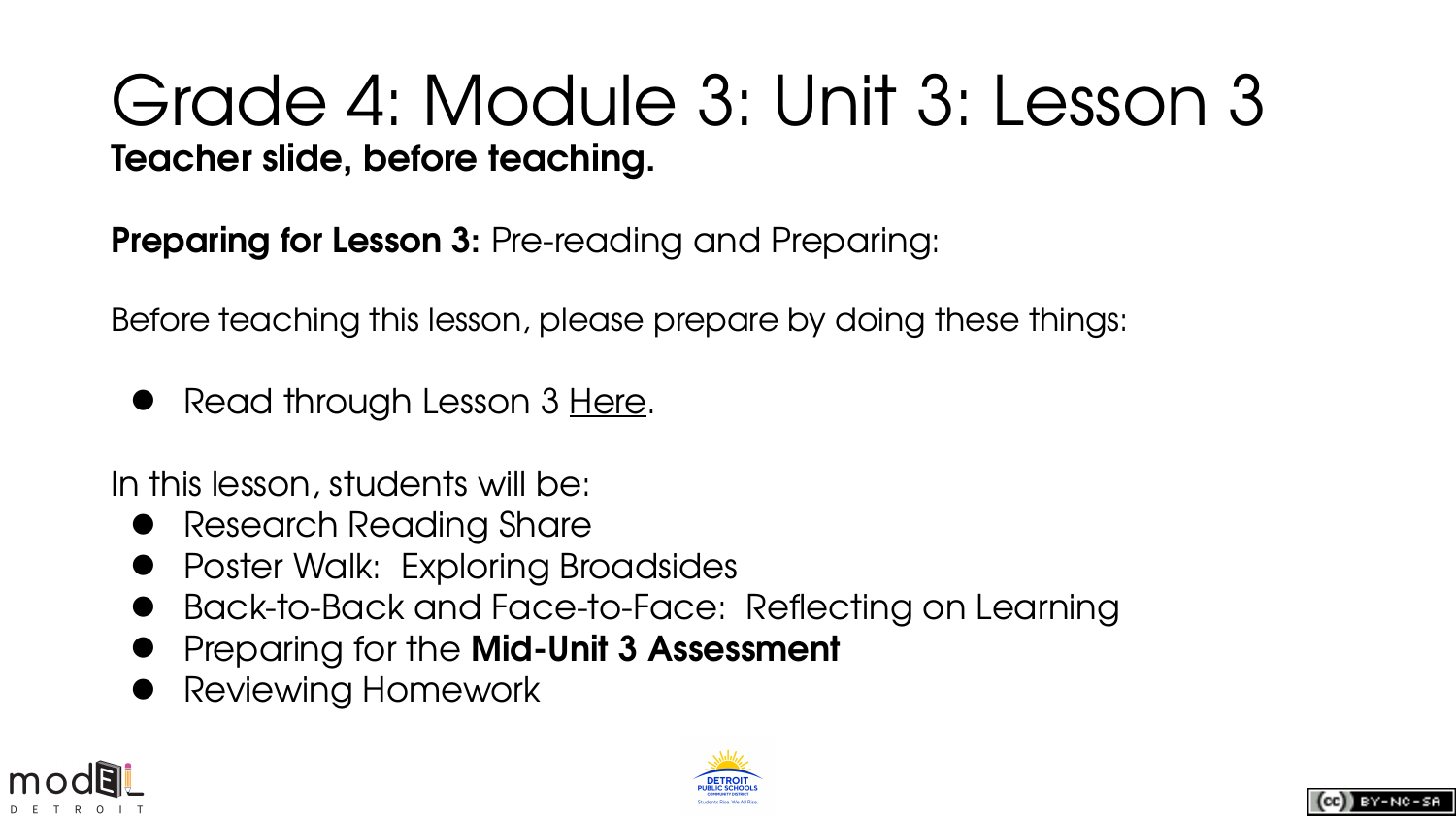

# Grade 4: Module 3: Unit 3: Lesson 3
Teacher slide, before teaching.
Preparing for Lesson 3: Pre-reading and Preparing:

Before teaching this lesson, please prepare by doing these things:
Read through Lesson 3 Here.

In this lesson, students will be:
Research Reading Share
Poster Walk:  Exploring Broadsides
Back-to-Back and Face-to-Face:  Reflecting on Learning
Preparing for the Mid-Unit 3 Assessment
Reviewing Homework